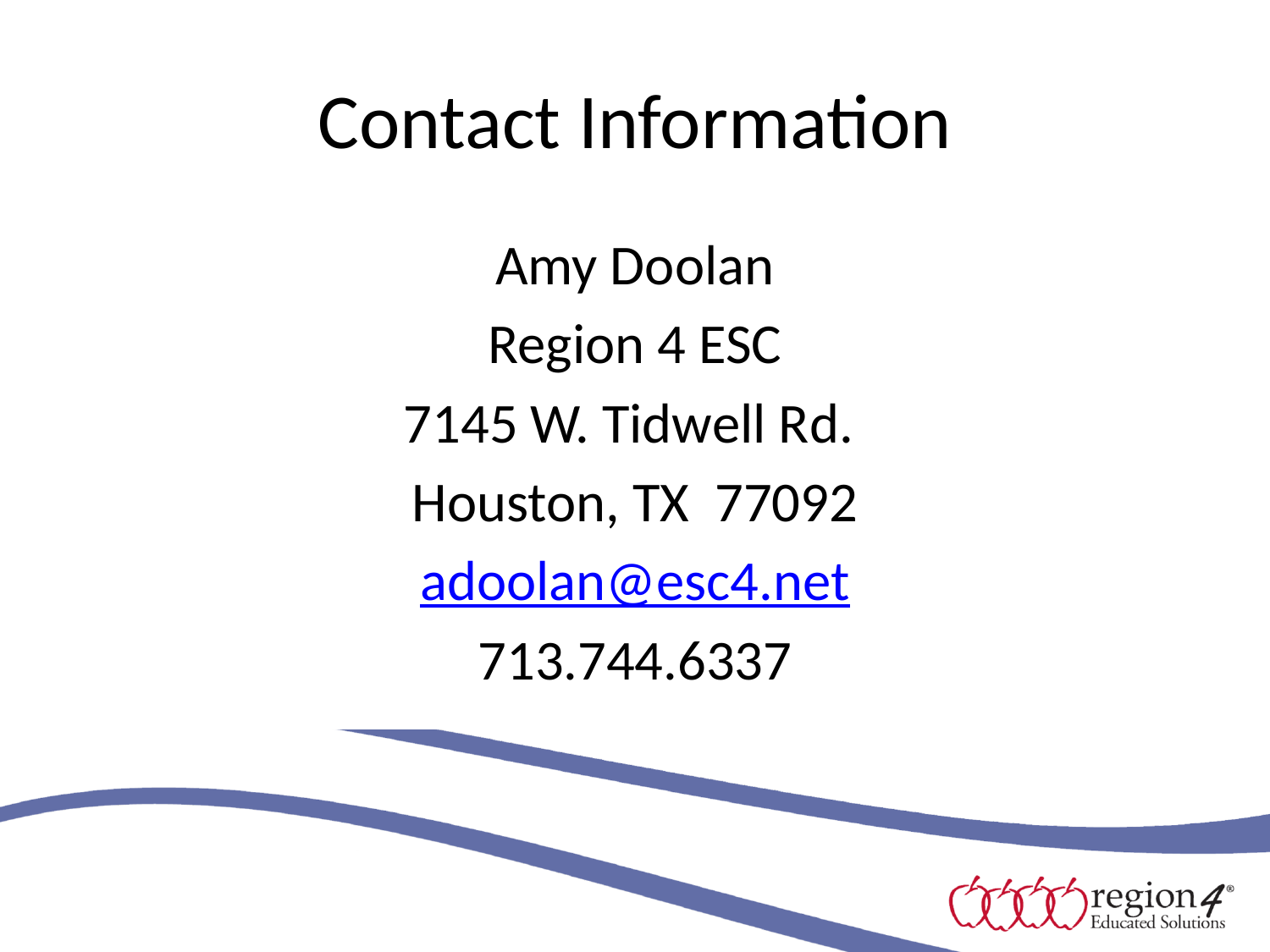

# Contact Information
Amy Doolan
Region 4 ESC
7145 W. Tidwell Rd.
Houston, TX  77092
adoolan@esc4.net
713.744.6337